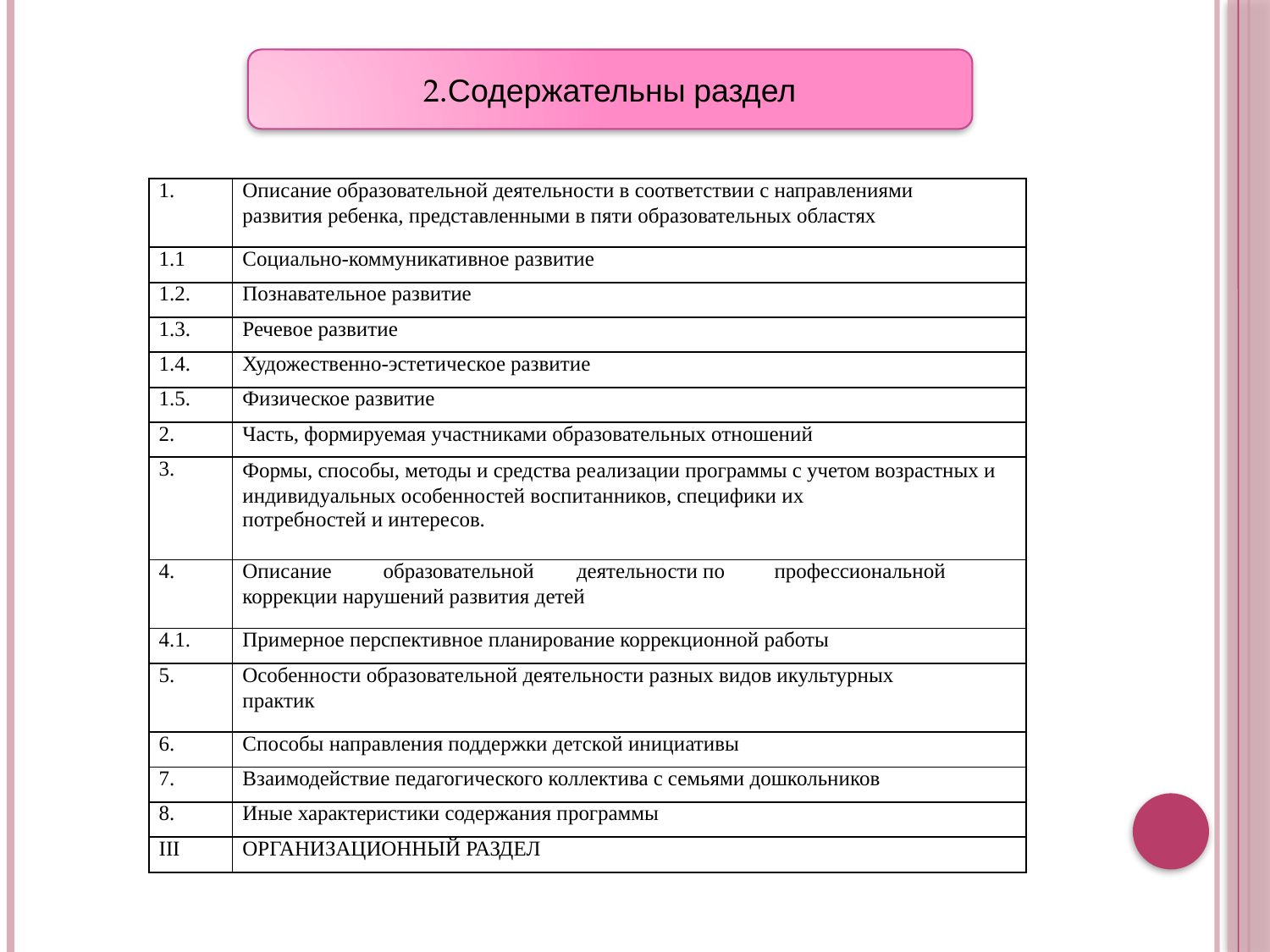

2.Содержательны раздел
| 1. | Описание образовательной деятельности в соответствии с направлениями развития ребенка, представленными в пяти образовательных областях |
| --- | --- |
| 1.1 | Социально-коммуникативное развитие |
| 1.2. | Познавательное развитие |
| 1.3. | Речевое развитие |
| 1.4. | Художественно-эстетическое развитие |
| 1.5. | Физическое развитие |
| 2. | Часть, формируемая участниками образовательных отношений |
| 3. | Формы, способы, методы и средства реализации программы с учетом возрастных и индивидуальных особенностей воспитанников, специфики их потребностей и интересов. |
| 4. | Описание образовательной деятельности по профессиональной коррекции нарушений развития детей |
| 4.1. | Примерное перспективное планирование коррекционной работы |
| 5. | Особенности образовательной деятельности разных видов икультурных практик |
| 6. | Способы направления поддержки детской инициативы |
| 7. | Взаимодействие педагогического коллектива с семьями дошкольников |
| 8. | Иные характеристики содержания программы |
| III | ОРГАНИЗАЦИОННЫЙ РАЗДЕЛ |